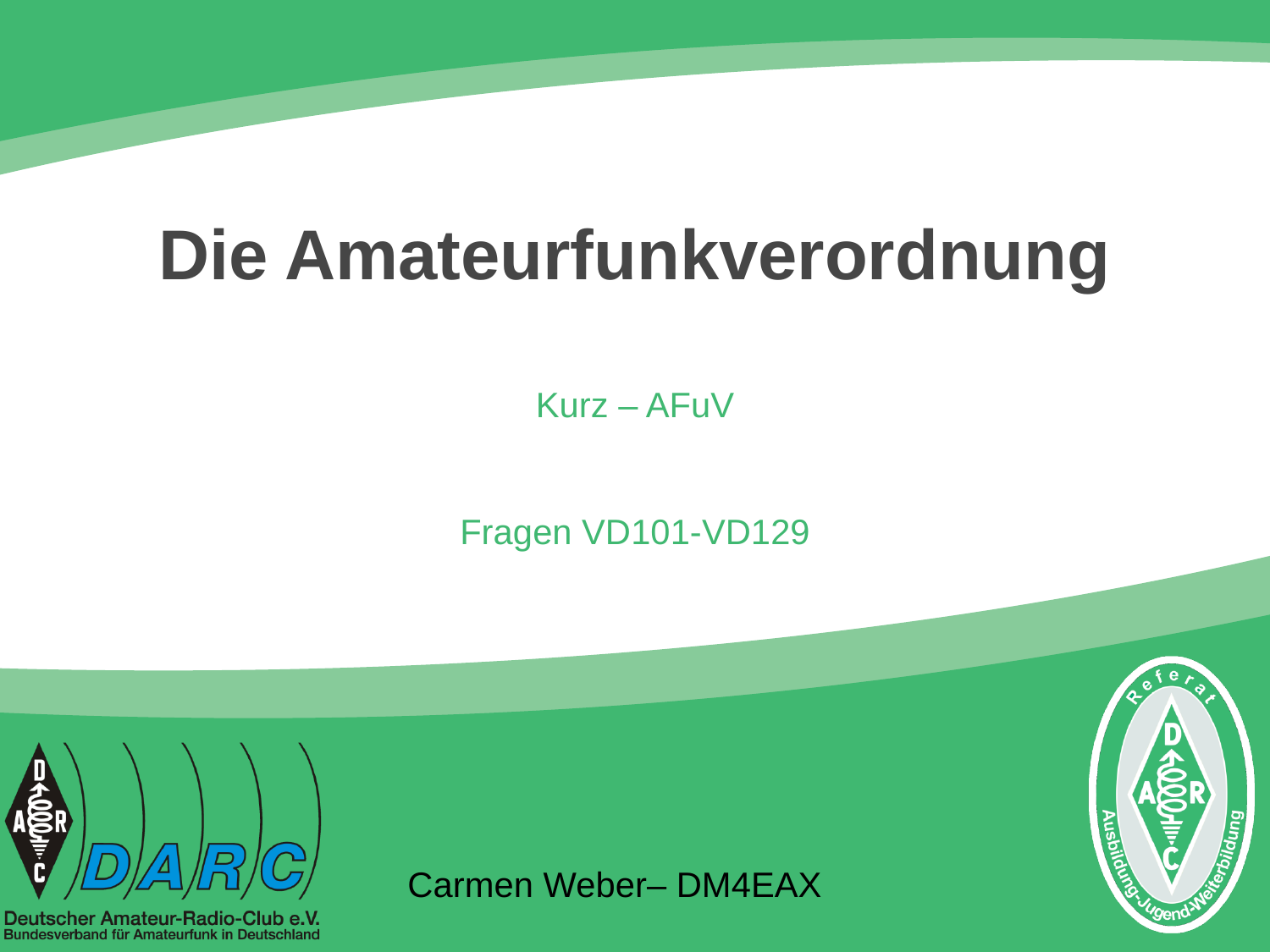

# Die Amateurfunkverordnung
Kurz – AFuV
Fragen VD101-VD129
Carmen Weber– DM4EAX